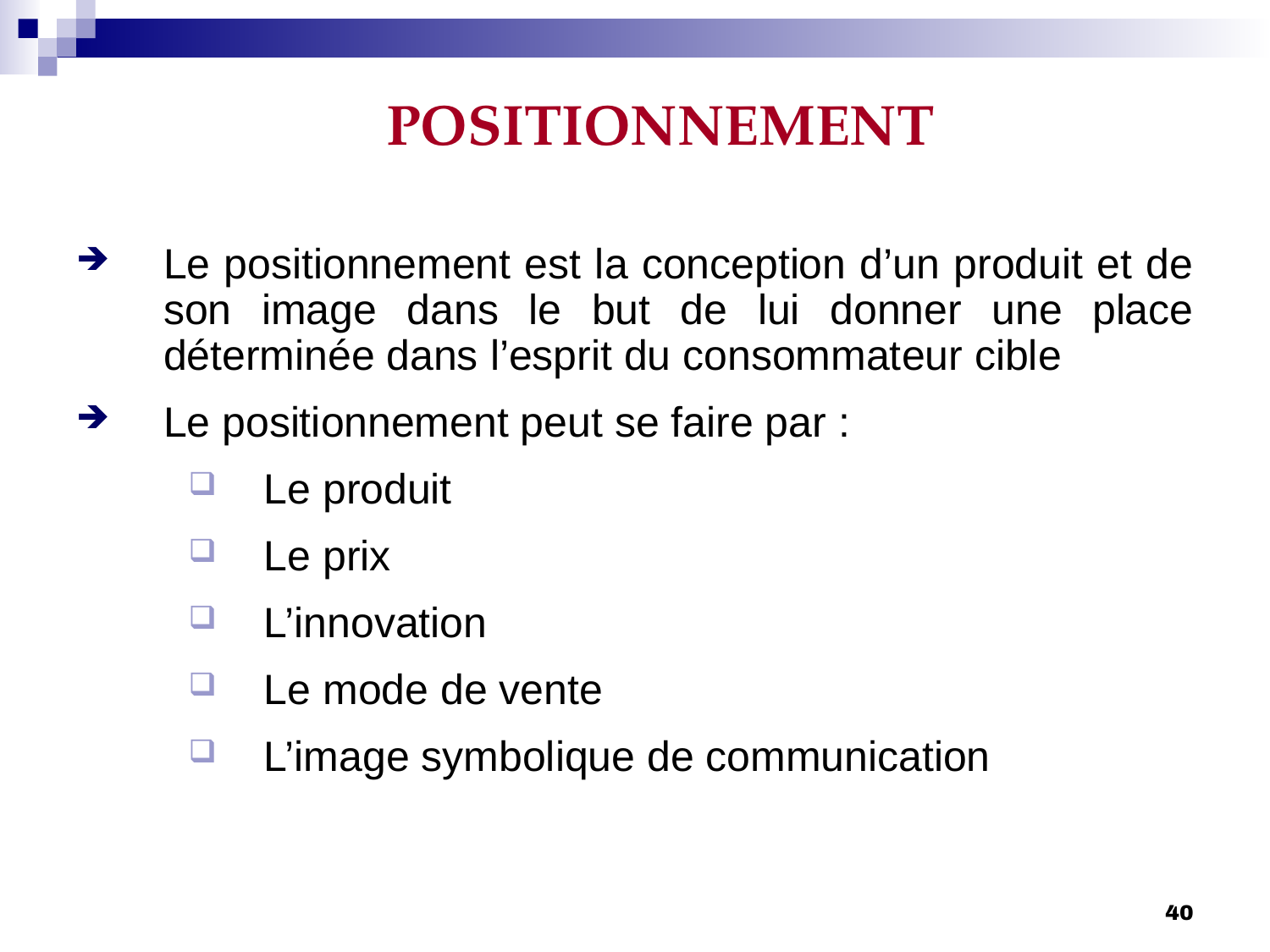

# POSITIONNEMENT
Le positionnement est la conception d’un produit et de son image dans le but de lui donner une place déterminée dans l’esprit du consommateur cible
Le positionnement peut se faire par :
Le produit
Le prix
L’innovation
Le mode de vente
L’image symbolique de communication
40